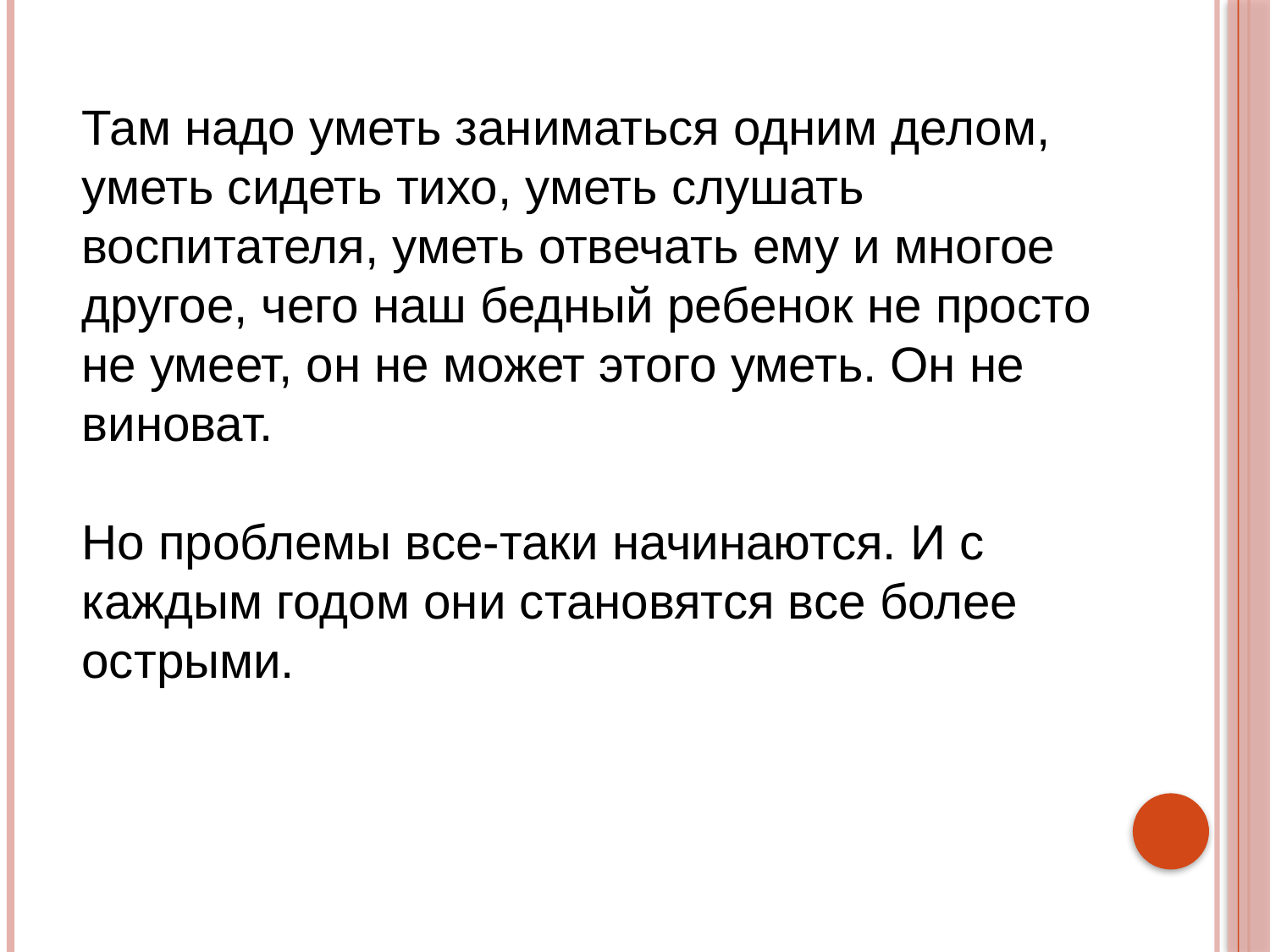

Там надо уметь заниматься одним делом, уметь сидеть тихо, уметь слушать воспитателя, уметь отвечать ему и многое другое, чего наш бедный ребенок не просто не умеет, он не может этого уметь. Он не виноват.
Но проблемы все-таки начинаются. И с каждым годом они становятся все более острыми.